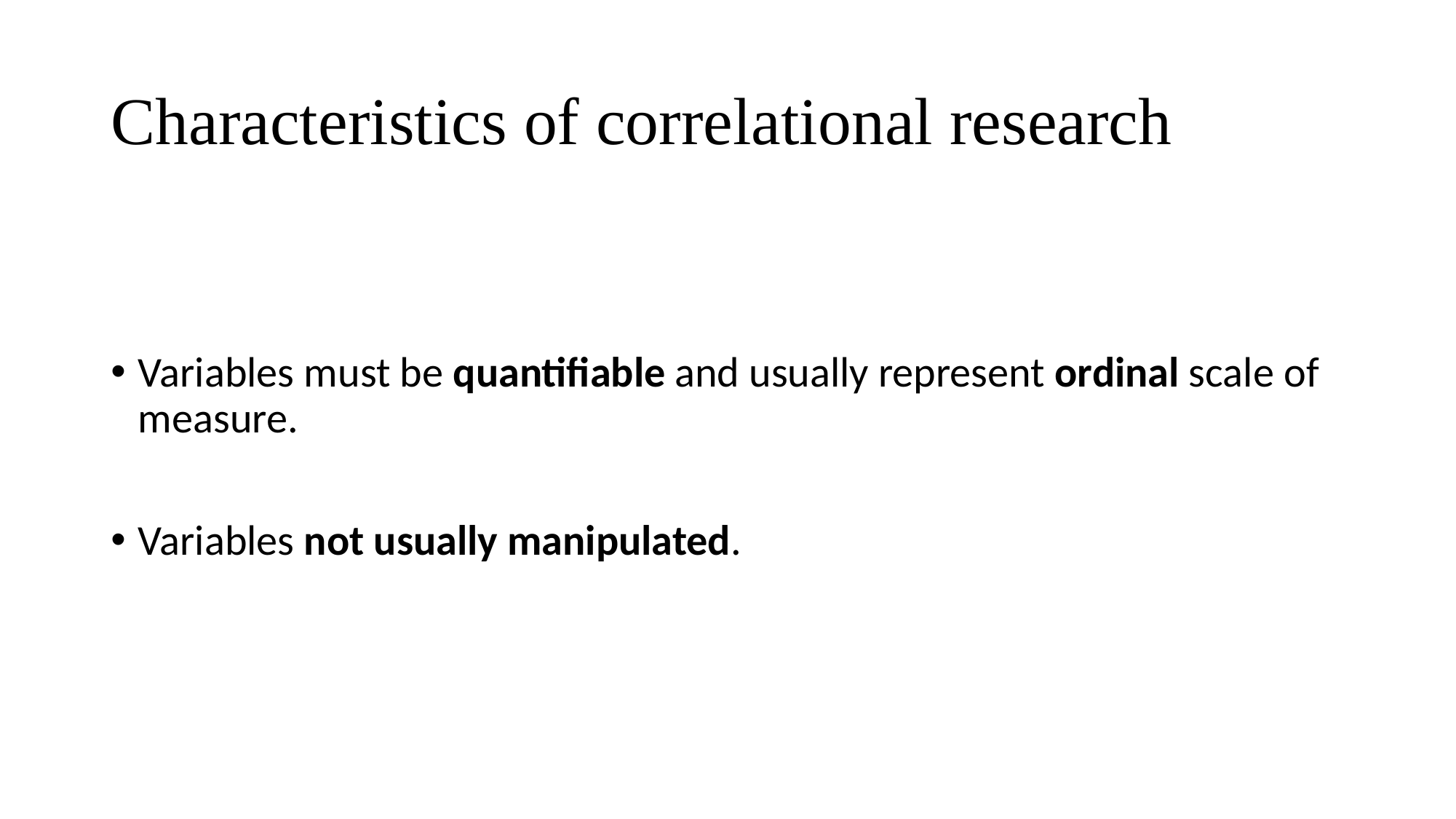

# Characteristics of correlational research

Variables must be quantifiable and usually represent ordinal scale of measure.

Variables not usually manipulated.